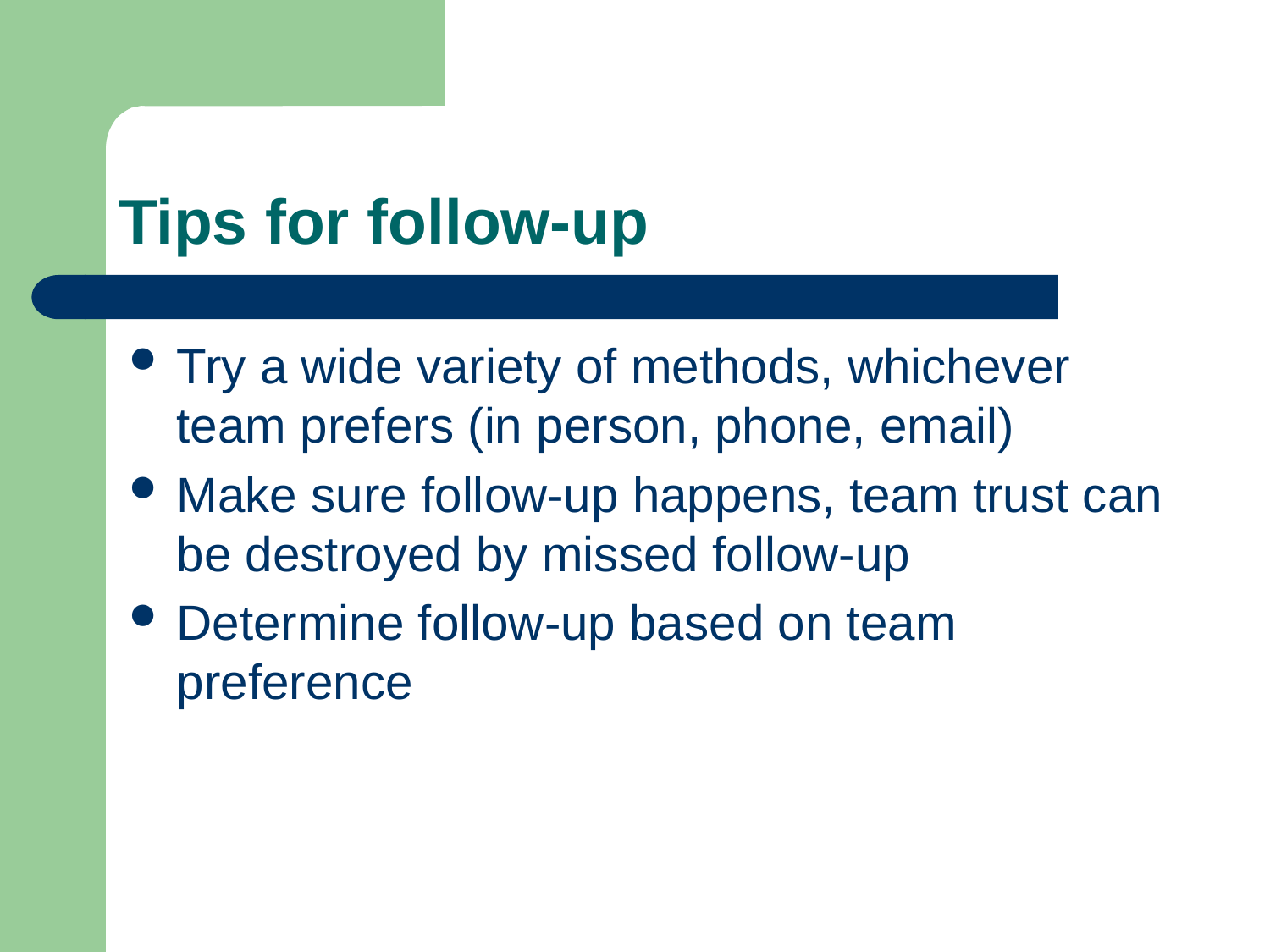

# Tips for follow-up
Try a wide variety of methods, whichever team prefers (in person, phone, email)
Make sure follow-up happens, team trust can be destroyed by missed follow-up
Determine follow-up based on team preference